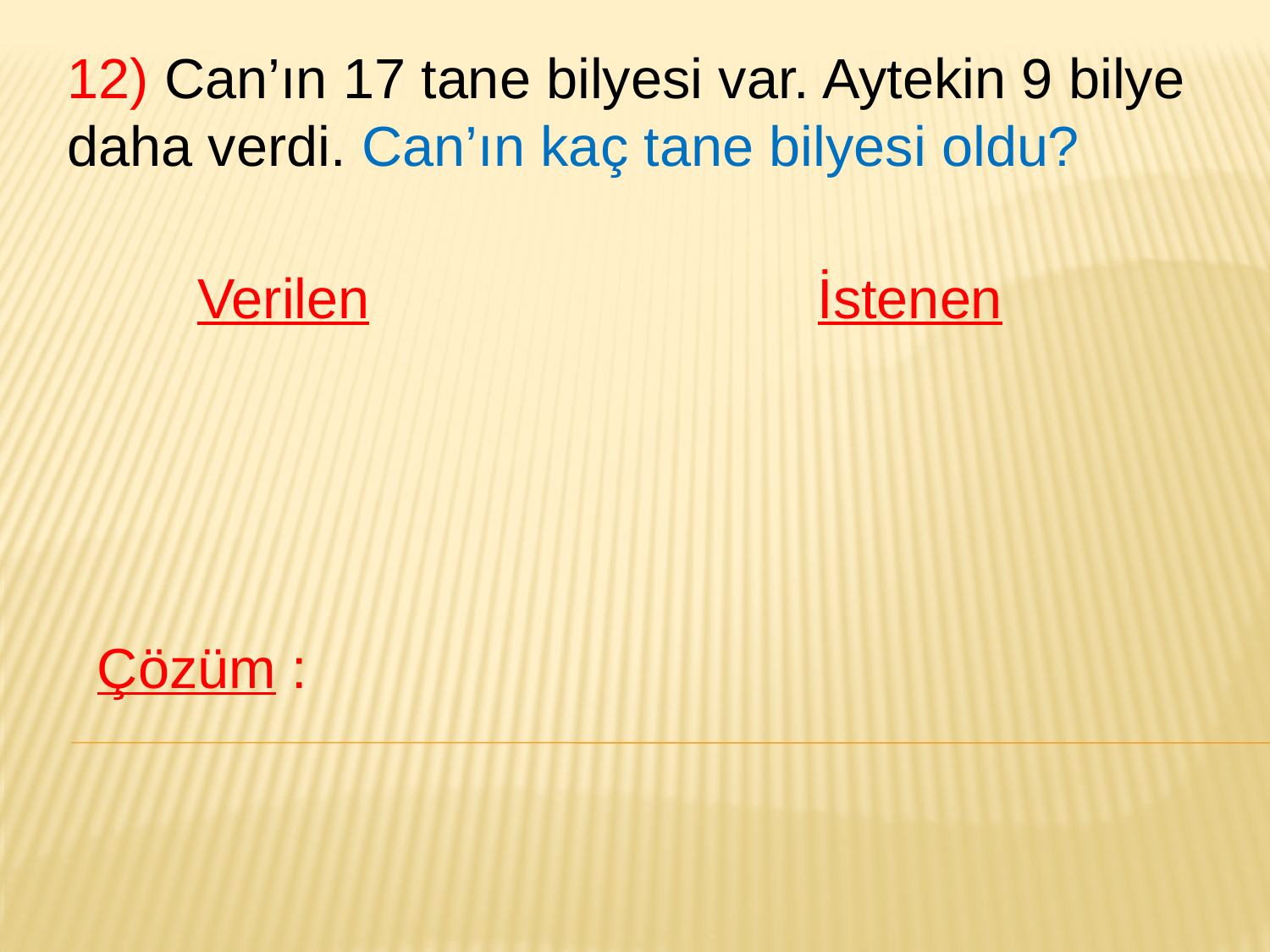

12) Can’ın 17 tane bilyesi var. Aytekin 9 bilye daha verdi. Can’ın kaç tane bilyesi oldu?

Verilen
İstenen
Çözüm :